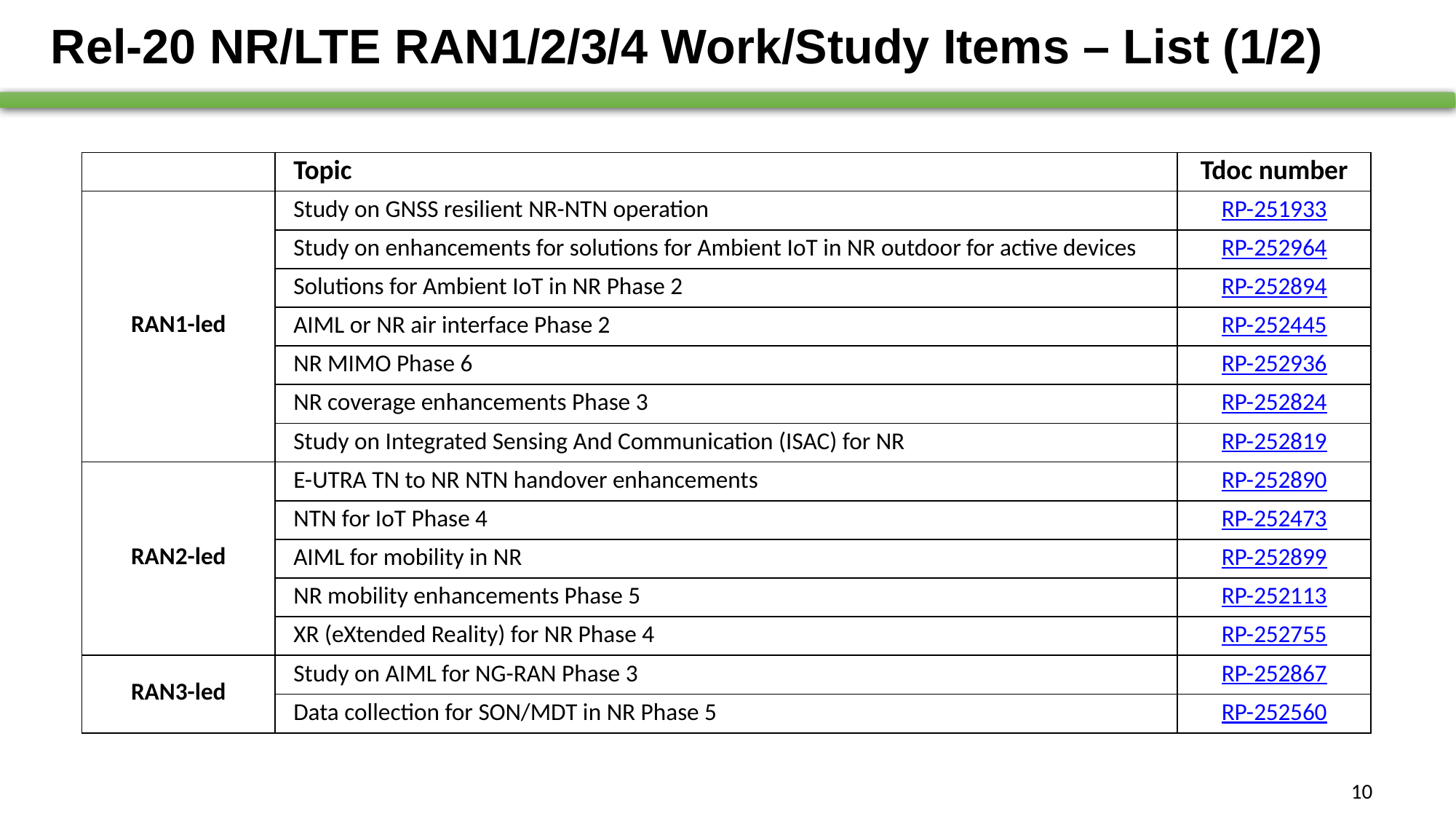

# Rel-20 NR/LTE RAN1/2/3/4 Work/Study Items – List (1/2)
|  | Topic | Tdoc number |
| --- | --- | --- |
| RAN1-led | Study on GNSS resilient NR-NTN operation | RP-251933 |
|  | Study on enhancements for solutions for Ambient IoT in NR outdoor for active devices | RP-252964 |
|  | Solutions for Ambient IoT in NR Phase 2 | RP-252894 |
|  | AIML or NR air interface Phase 2 | RP-252445 |
|  | NR MIMO Phase 6 | RP-252936 |
|  | NR coverage enhancements Phase 3 | RP-252824 |
|  | Study on Integrated Sensing And Communication (ISAC) for NR | RP-252819 |
| RAN2-led | E-UTRA TN to NR NTN handover enhancements | RP-252890 |
|  | NTN for IoT Phase 4 | RP-252473 |
|  | AIML for mobility in NR | RP-252899 |
|  | NR mobility enhancements Phase 5 | RP-252113 |
|  | XR (eXtended Reality) for NR Phase 4 | RP-252755 |
| RAN3-led | Study on AIML for NG-RAN Phase 3 | RP-252867 |
|  | Data collection for SON/MDT in NR Phase 5 | RP-252560 |